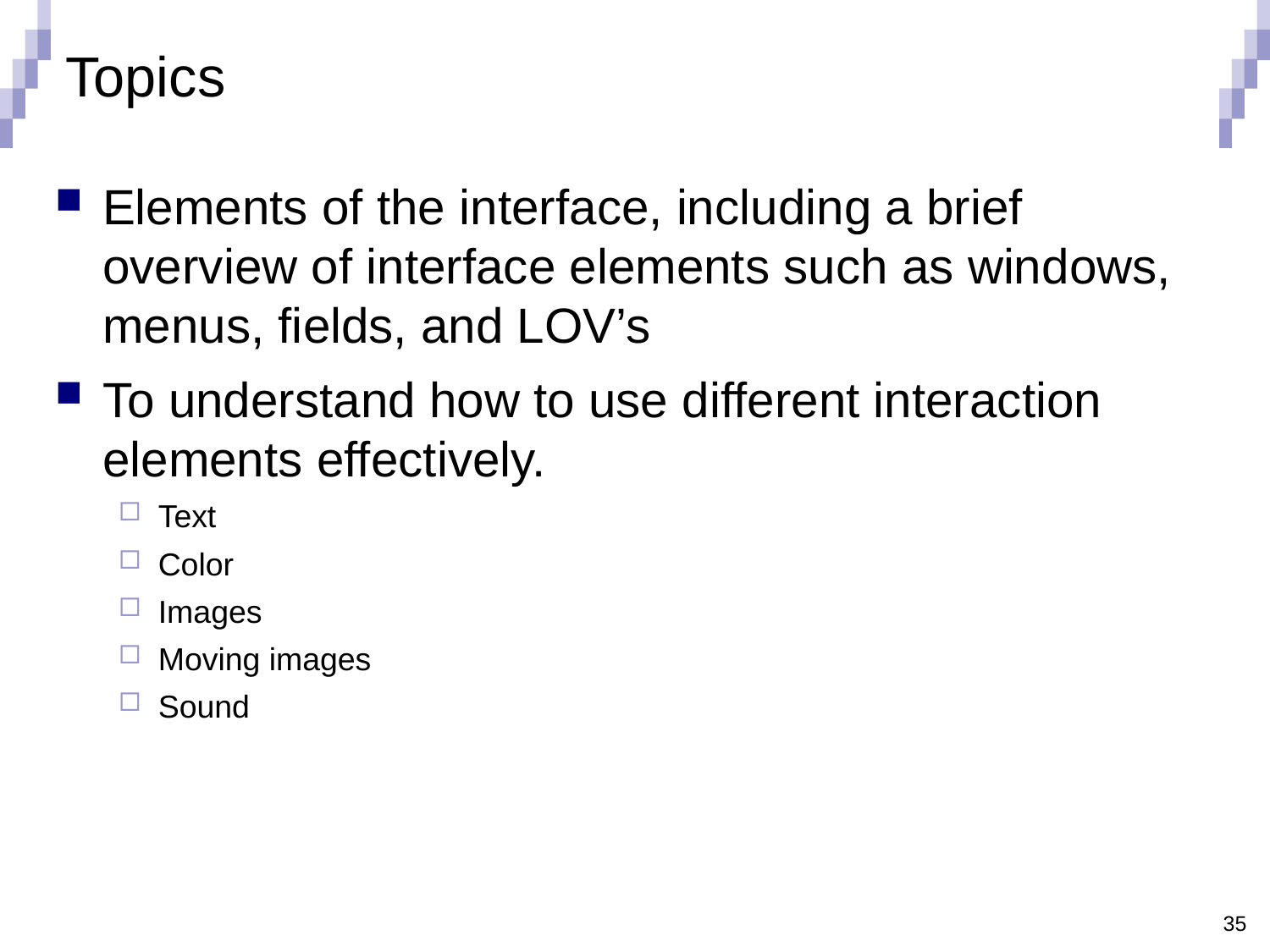

# Topics
Elements of the interface, including a brief overview of interface elements such as windows, menus, fields, and LOV’s
To understand how to use different interaction elements effectively.
Text
Color
Images
Moving images
Sound

35